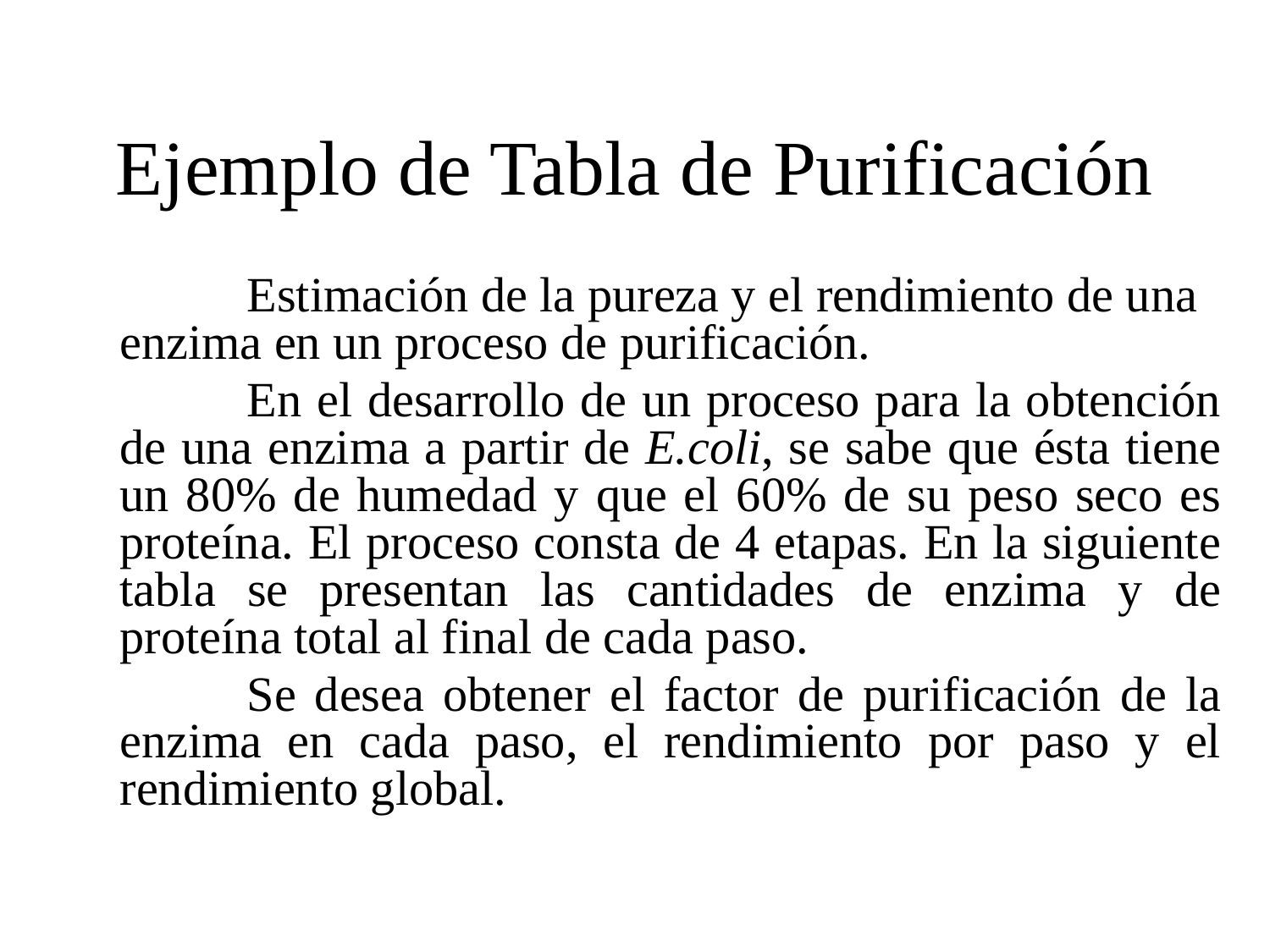

# Ejemplo de Tabla de Purificación
		Estimación de la pureza y el rendimiento de una enzima en un proceso de purificación.
		En el desarrollo de un proceso para la obtención de una enzima a partir de E.coli, se sabe que ésta tiene un 80% de humedad y que el 60% de su peso seco es proteína. El proceso consta de 4 etapas. En la siguiente tabla se presentan las cantidades de enzima y de proteína total al final de cada paso.
		Se desea obtener el factor de purificación de la enzima en cada paso, el rendimiento por paso y el rendimiento global.